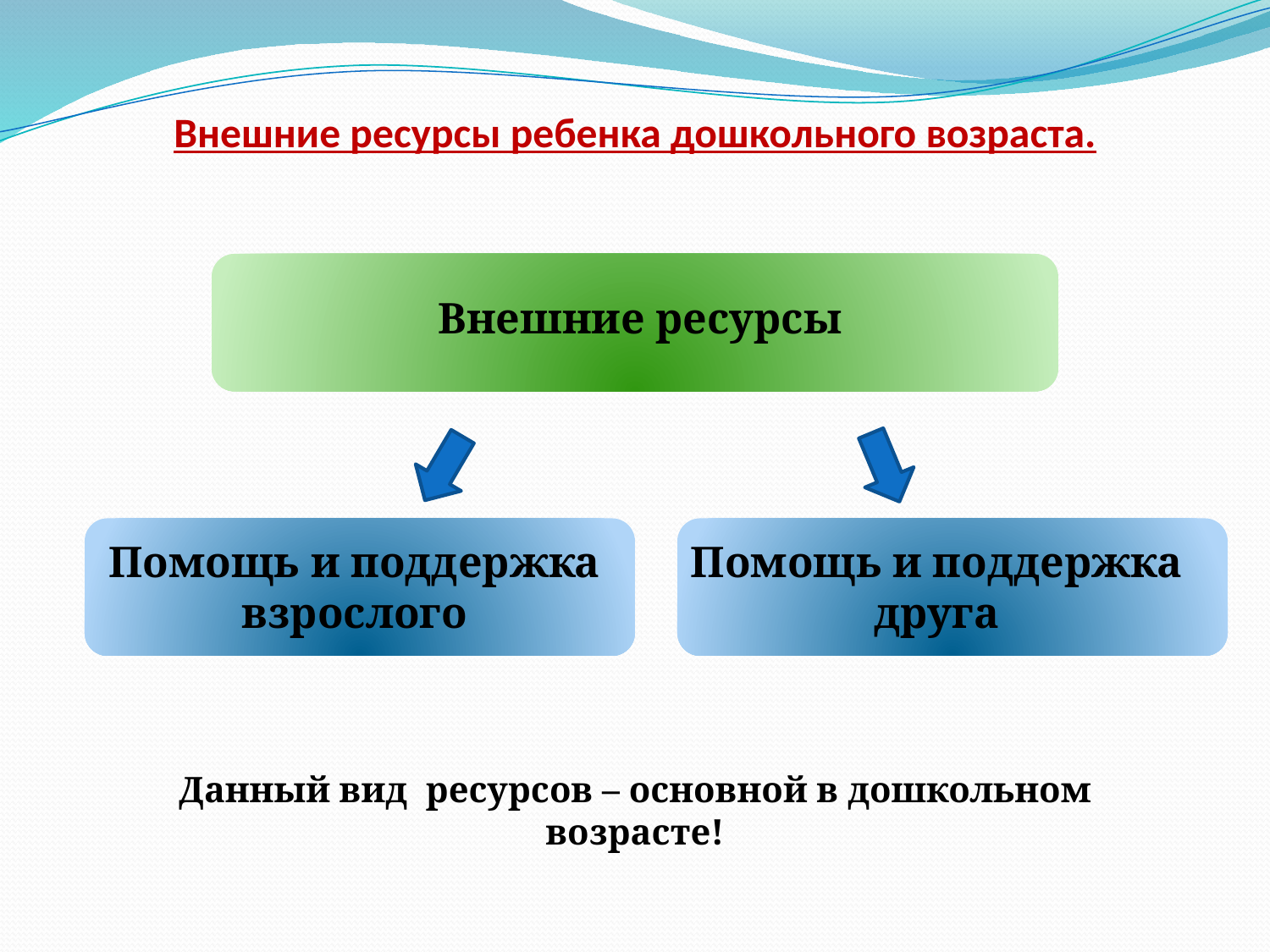

# Внешние ресурсы ребенка дошкольного возраста.

Внешние ресурсы

Помощь и поддержка взрослого
Помощь и поддержка друга
Данный вид  ресурсов – основной в дошкольном возрасте!